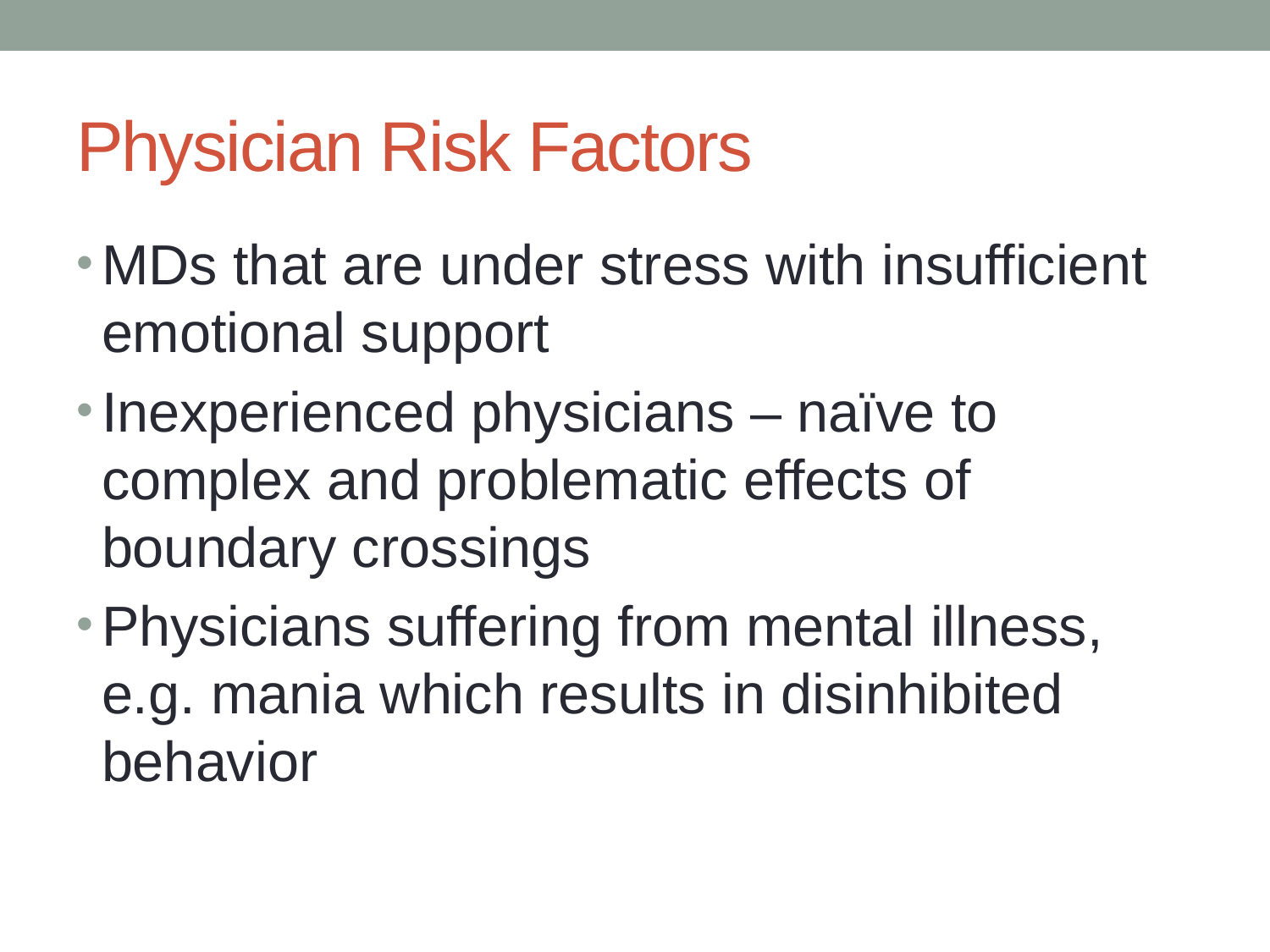

# Physician Risk Factors
MDs that are under stress with insufficient emotional support
Inexperienced physicians – naïve to complex and problematic effects of boundary crossings
Physicians suffering from mental illness, e.g. mania which results in disinhibited behavior